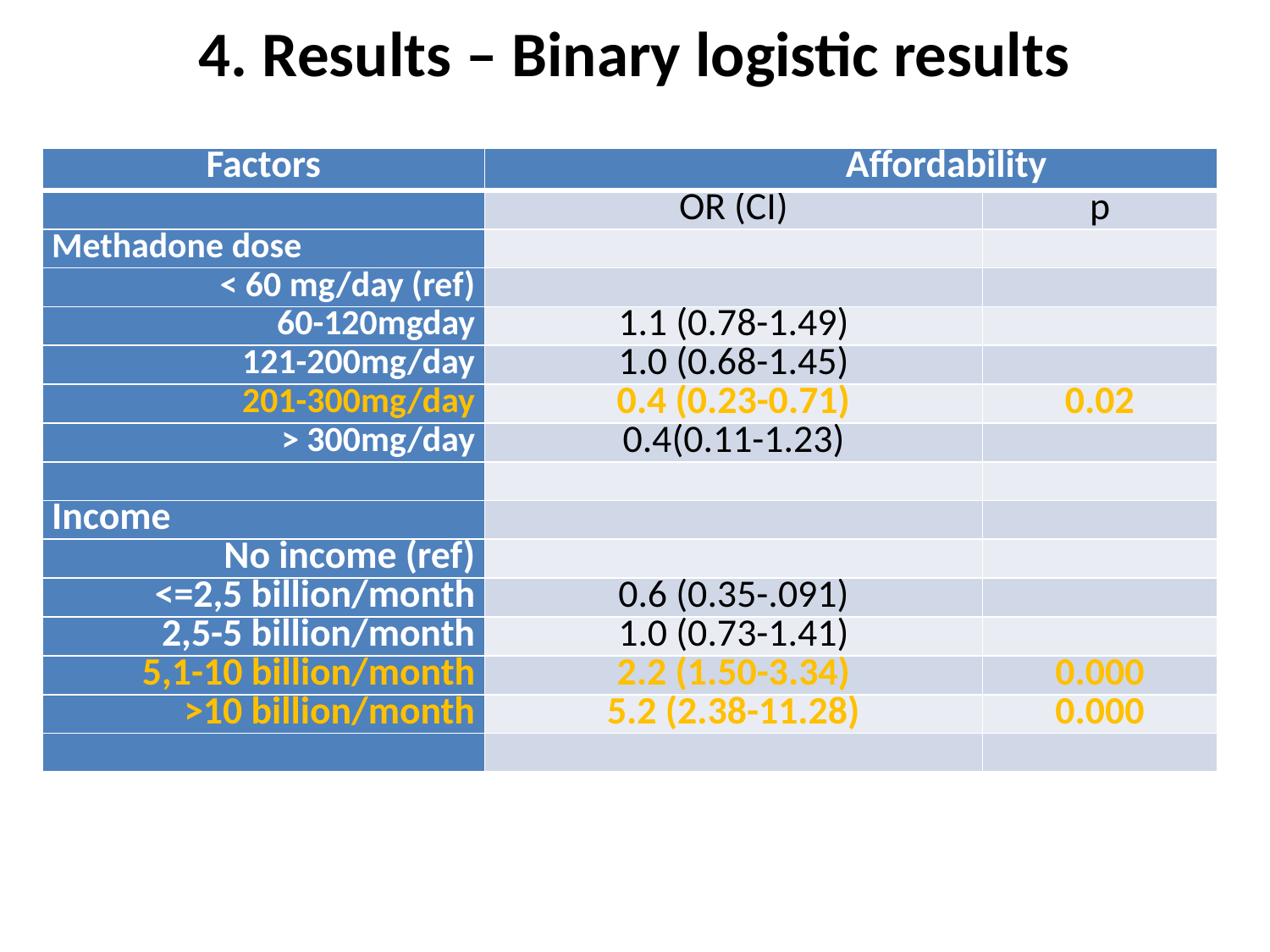

4. Results – Binary logistic results
| Factors | Affordability |  |
| --- | --- | --- |
|  | OR (CI) | p |
| Methadone dose |  |  |
| < 60 mg/day (ref) |  |  |
| 60-120mgday | 1.1 (0.78-1.49) |  |
| 121-200mg/day | 1.0 (0.68-1.45) |  |
| 201-300mg/day | 0.4 (0.23-0.71) | 0.02 |
| > 300mg/day | 0.4(0.11-1.23) |  |
|  |  |  |
| Income |  |  |
| No income (ref) |  |  |
| <=2,5 billion/month | 0.6 (0.35-.091) |  |
| 2,5-5 billion/month | 1.0 (0.73-1.41) |  |
| 5,1-10 billion/month | 2.2 (1.50-3.34) | 0.000 |
| >10 billion/month | 5.2 (2.38-11.28) | 0.000 |
|  |  |  |